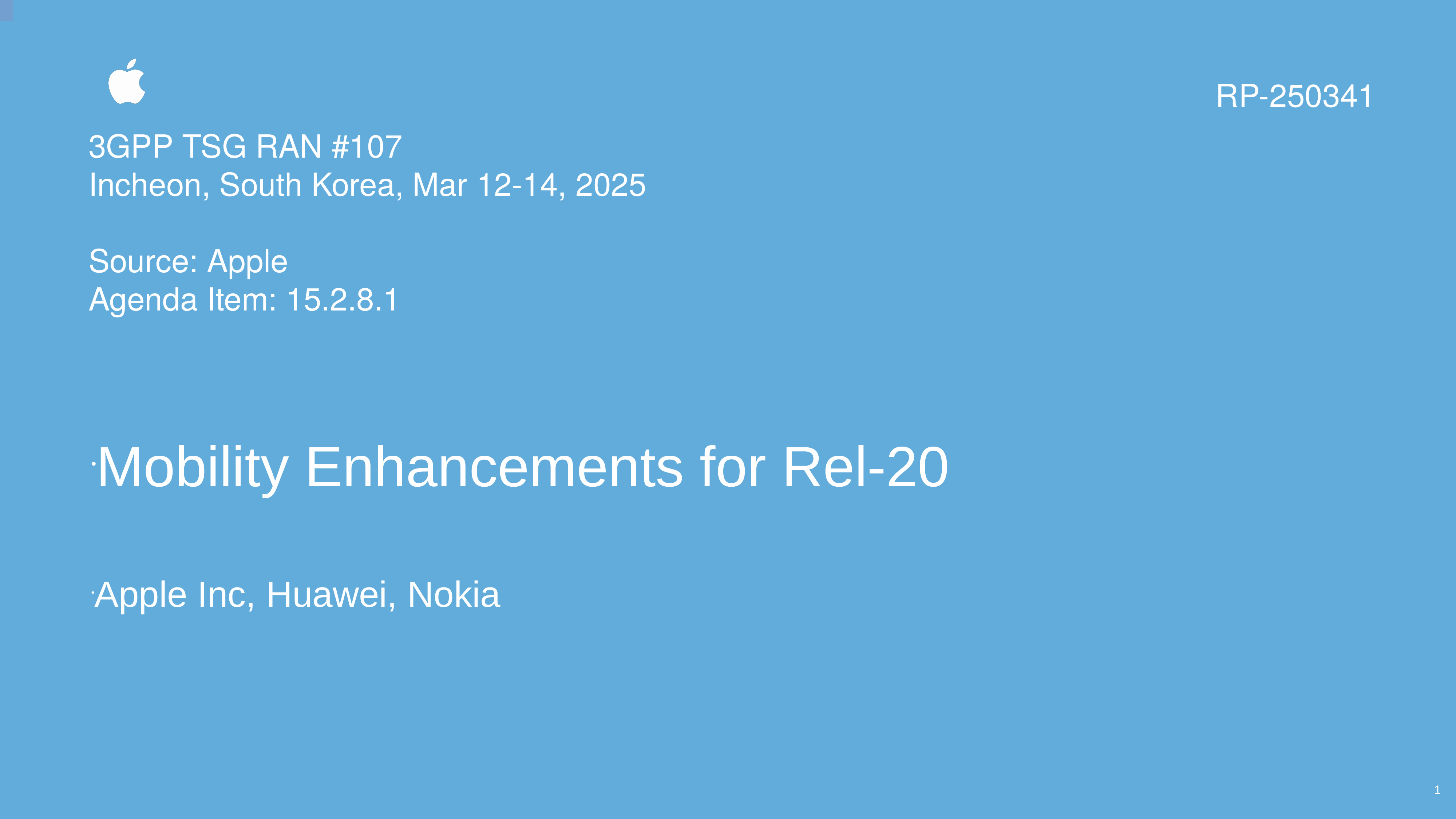

RP-250341
3GPP TSG RAN #107
Incheon, South Korea, Mar 12-14, 2025

Source: Apple
Agenda Item: 15.2.8.1

Mobility Enhancements for Rel-20

Apple Inc, Huawei, Nokia
1